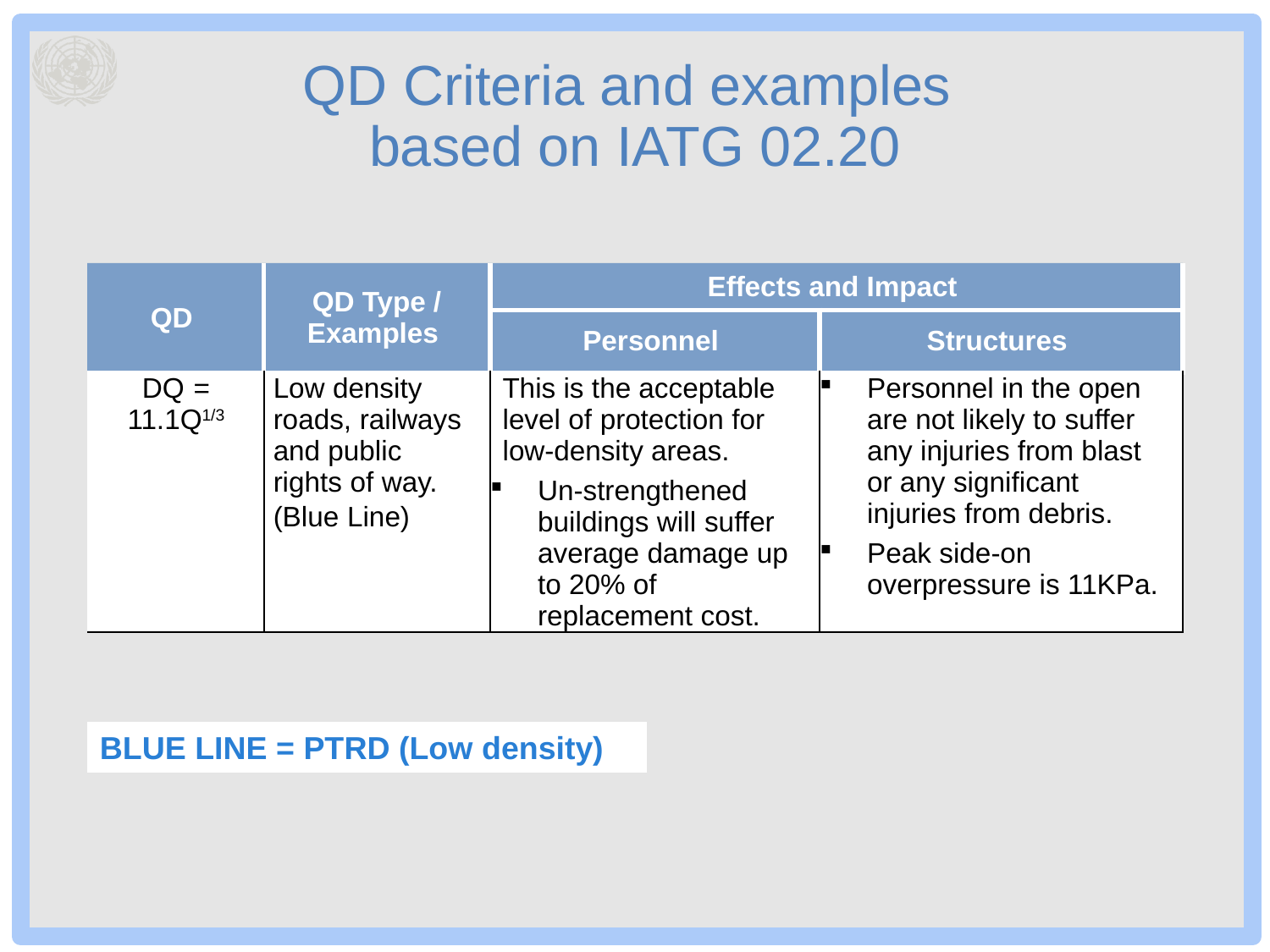

# QD Criteria and examples based on IATG 02.20
| QD | QD Type / Examples | Effects and Impact | QD17 |
| --- | --- | --- | --- |
| Structures |  | Personnel | Structures |
| DQ = 11.1Q1/3 | Low density roads, railways and public rights of way. (Blue Line) | This is the acceptable level of protection for low-density areas. Un-strengthened buildings will suffer average damage up to 20% of replacement cost. | Personnel in the open are not likely to suffer any injuries from blast or any significant injuries from debris. Peak side-on overpressure is 11KPa. |
BLUE LINE = PTRD (Low density)